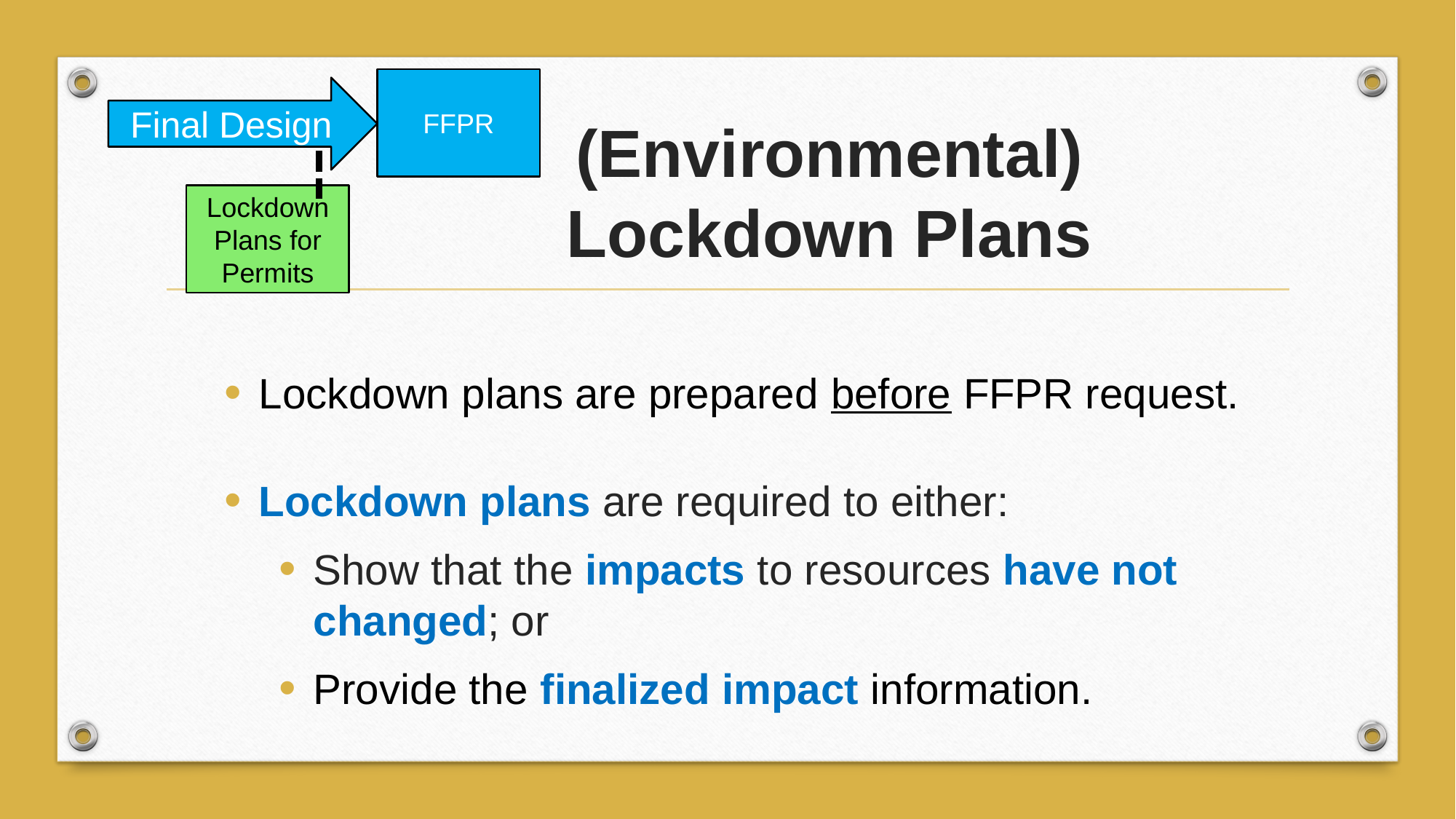

FFPR
Final Design
# (Environmental) Lockdown Plans
Lockdown Plans for Permits
Lockdown plans are prepared before FFPR request.

Lockdown plans are required to either:
Show that the impacts to resources have not changed; or
Provide the finalized impact information.